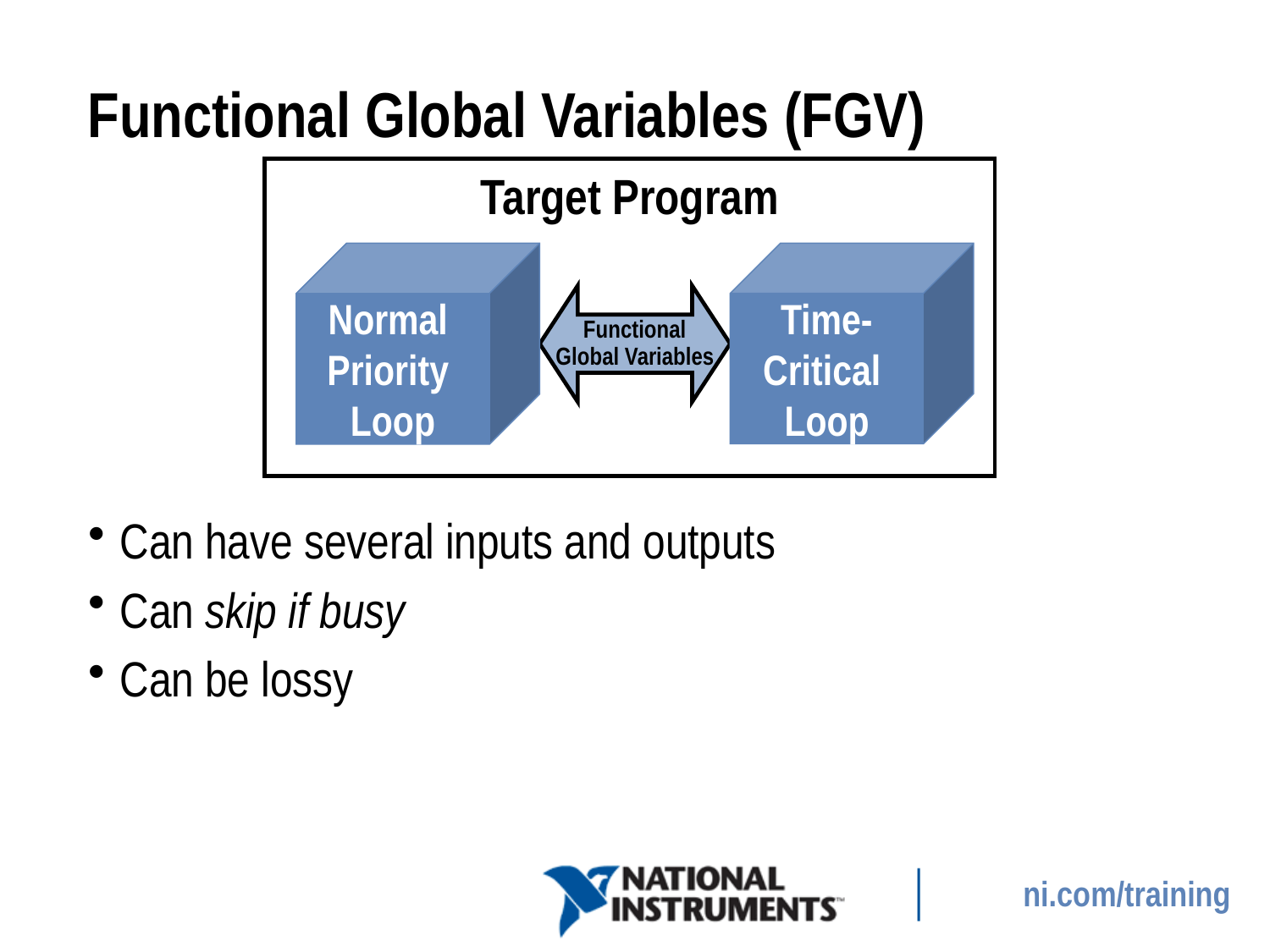

# Functional Global Variables (FGV)

Target Program
Normal
Priority
Loop
Time-
Critical
Loop
Functional
Global Variables
Can have several inputs and outputs
Can skip if busy
Can be lossy